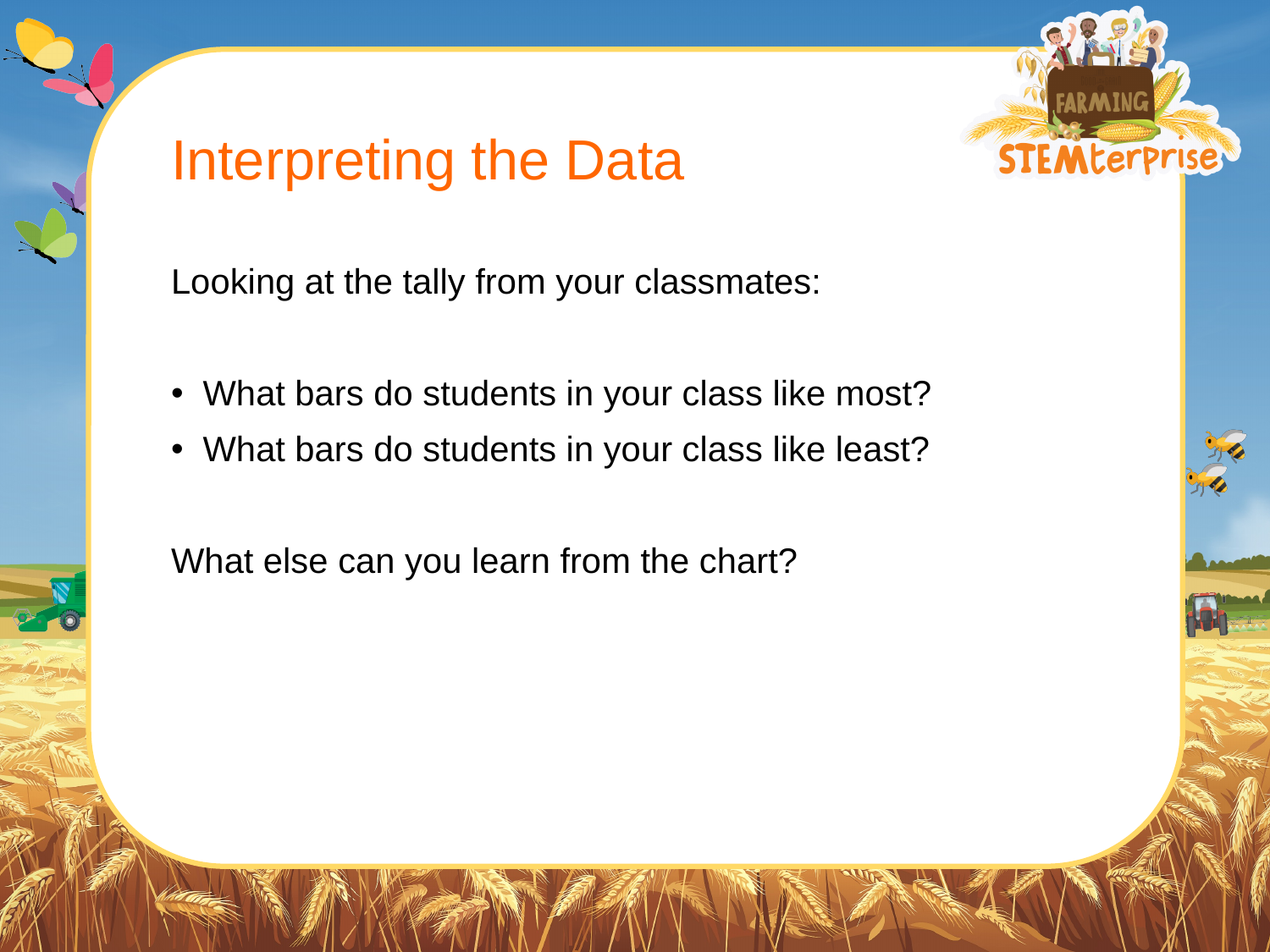

# Interpreting the Data

Looking at the tally from your classmates:

What bars do students in your class like most?
What bars do students in your class like least?

What else can you learn from the chart?